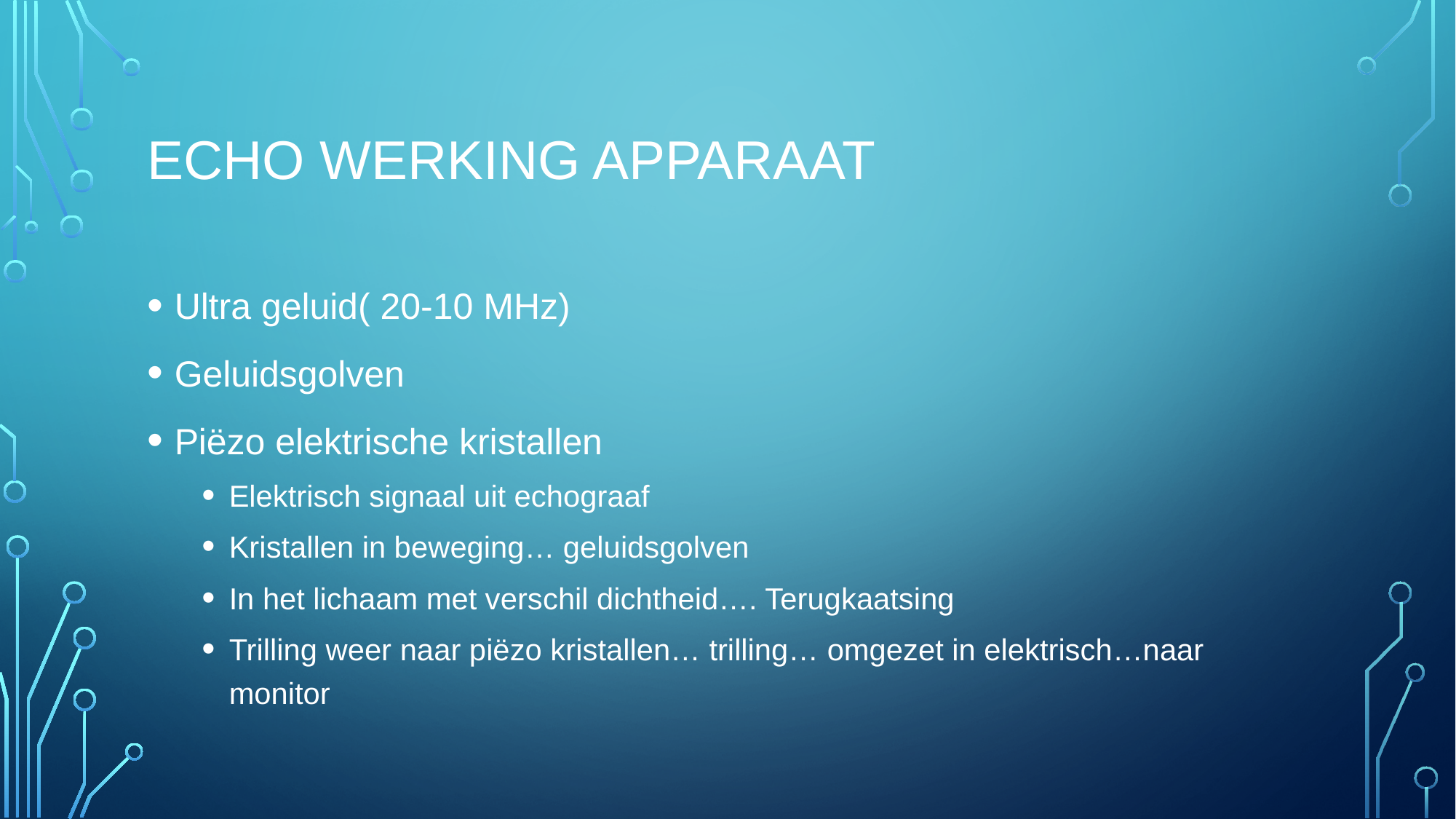

# Echo werking apparaat
Ultra geluid( 20-10 MHz)
Geluidsgolven
Piëzo elektrische kristallen
Elektrisch signaal uit echograaf
Kristallen in beweging… geluidsgolven
In het lichaam met verschil dichtheid…. Terugkaatsing
Trilling weer naar piëzo kristallen… trilling… omgezet in elektrisch…naar monitor